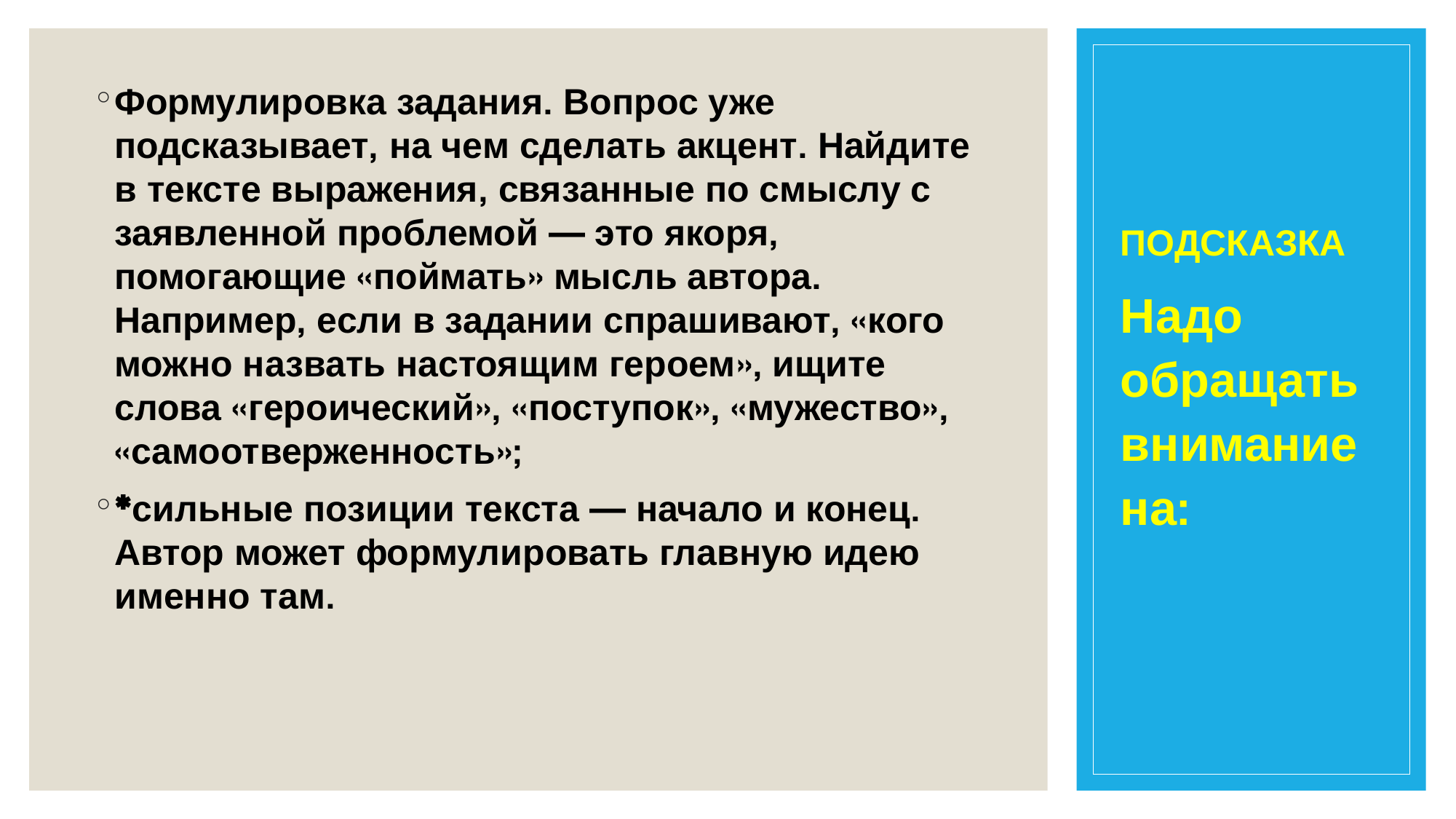

# ПОДСКАЗКА
Формулировка задания. Вопрос уже подсказывает, на чем сделать акцент. Найдите в тексте выражения, связанные по смыслу с заявленной проблемой — это якоря, помогающие «поймать» мысль автора. Например, если в задании спрашивают, «кого можно назвать настоящим героем», ищите слова «героический», «поступок», «мужество», «самоотверженность»;
*сильные позиции текста — начало и конец. Автор может формулировать главную идею именно там.

Надо обращать внимание на: